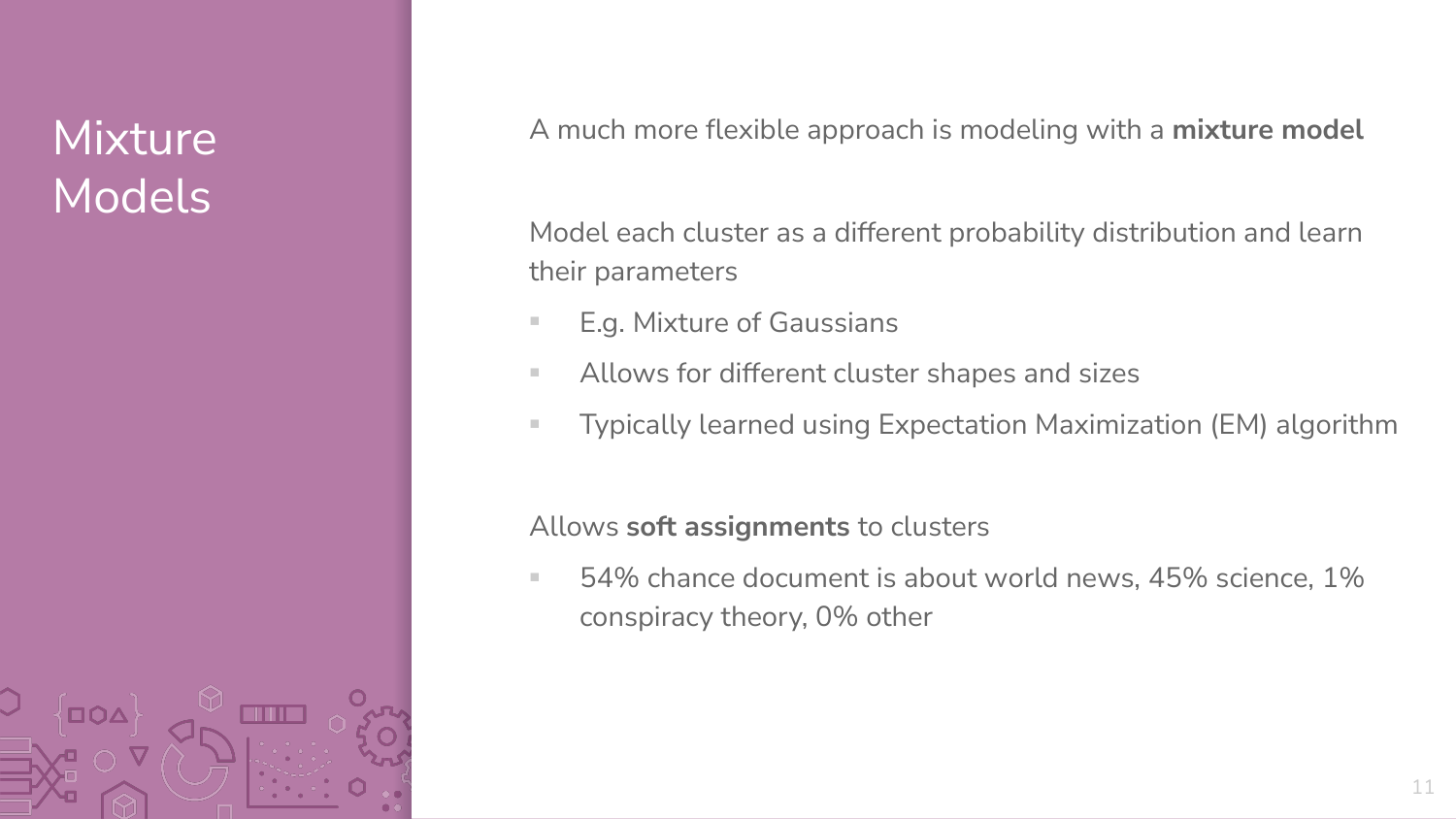

# Mixture Models
A much more flexible approach is modeling with a mixture model

Model each cluster as a different probability distribution and learn their parameters
E.g. Mixture of Gaussians
Allows for different cluster shapes and sizes
Typically learned using Expectation Maximization (EM) algorithm

Allows soft assignments to clusters
54% chance document is about world news, 45% science, 1% conspiracy theory, 0% other

11